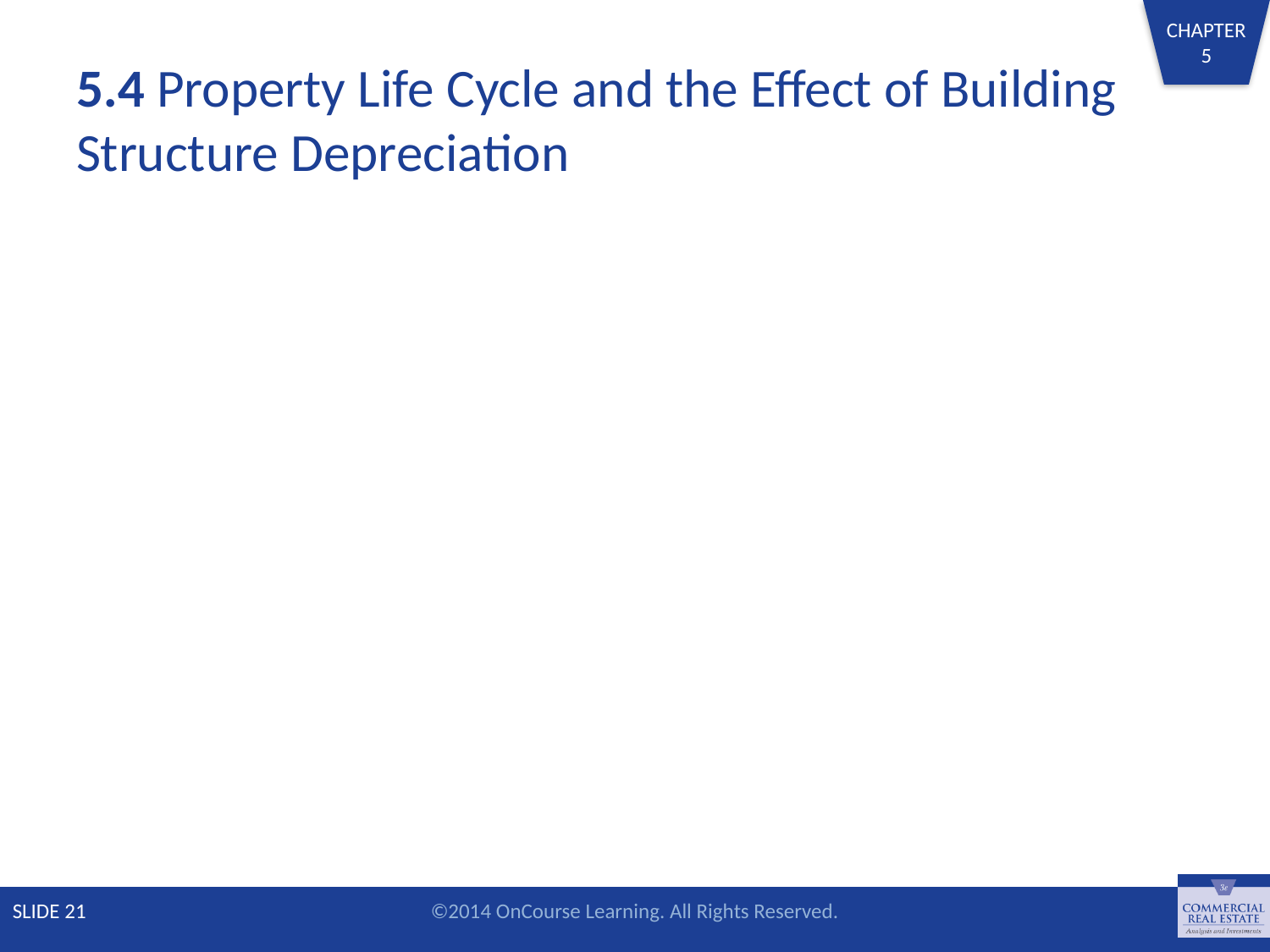

# 5.4 Property Life Cycle and the Effect of Building Structure Depreciation

SLIDE 21